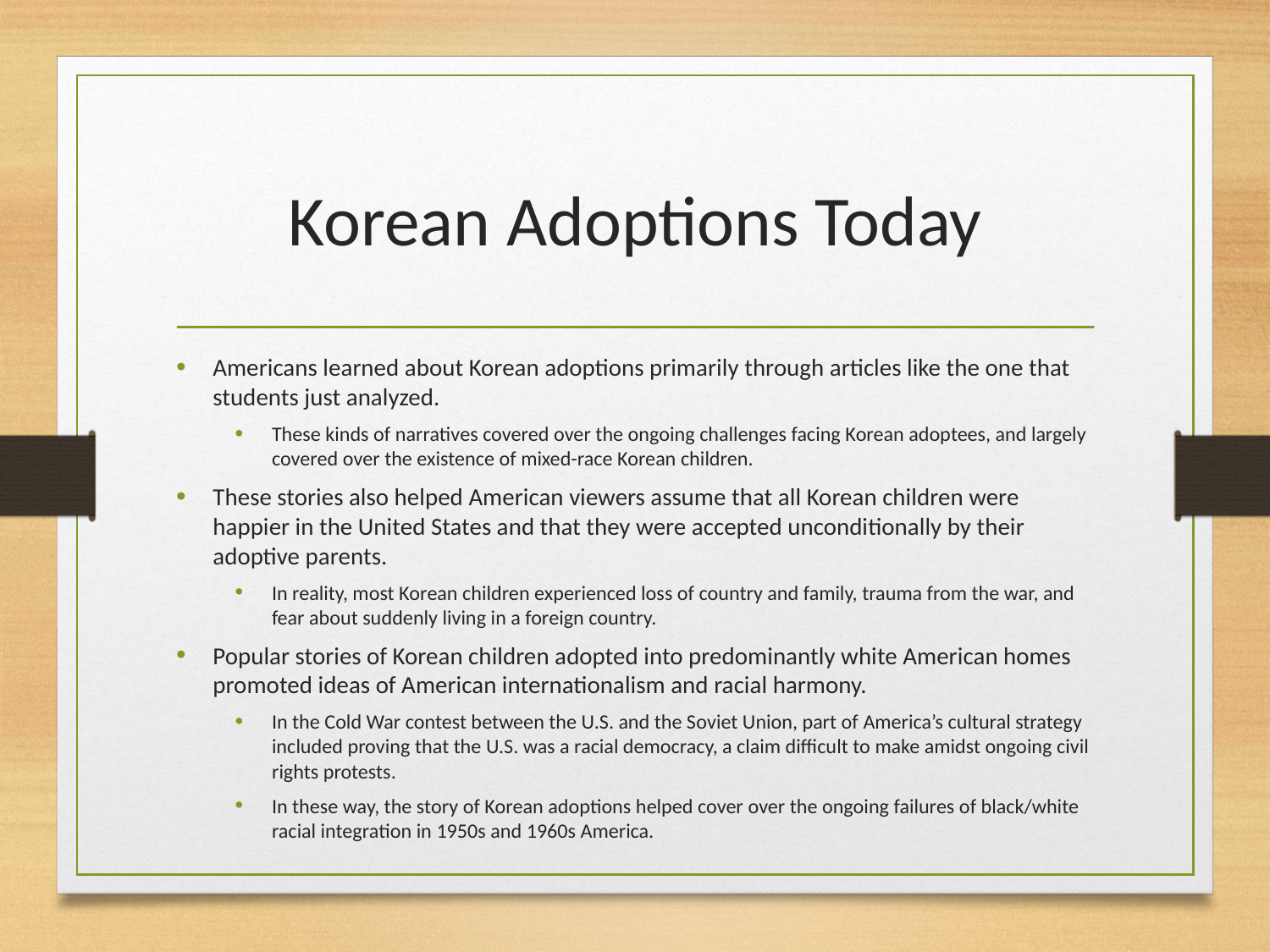

# Korean Adoptions Today
Americans learned about Korean adoptions primarily through articles like the one that students just analyzed.
These kinds of narratives covered over the ongoing challenges facing Korean adoptees, and largely covered over the existence of mixed-race Korean children.
These stories also helped American viewers assume that all Korean children were happier in the United States and that they were accepted unconditionally by their adoptive parents.
In reality, most Korean children experienced loss of country and family, trauma from the war, and fear about suddenly living in a foreign country.
Popular stories of Korean children adopted into predominantly white American homes promoted ideas of American internationalism and racial harmony.
In the Cold War contest between the U.S. and the Soviet Union, part of America’s cultural strategy included proving that the U.S. was a racial democracy, a claim difficult to make amidst ongoing civil rights protests.
In these way, the story of Korean adoptions helped cover over the ongoing failures of black/white racial integration in 1950s and 1960s America.